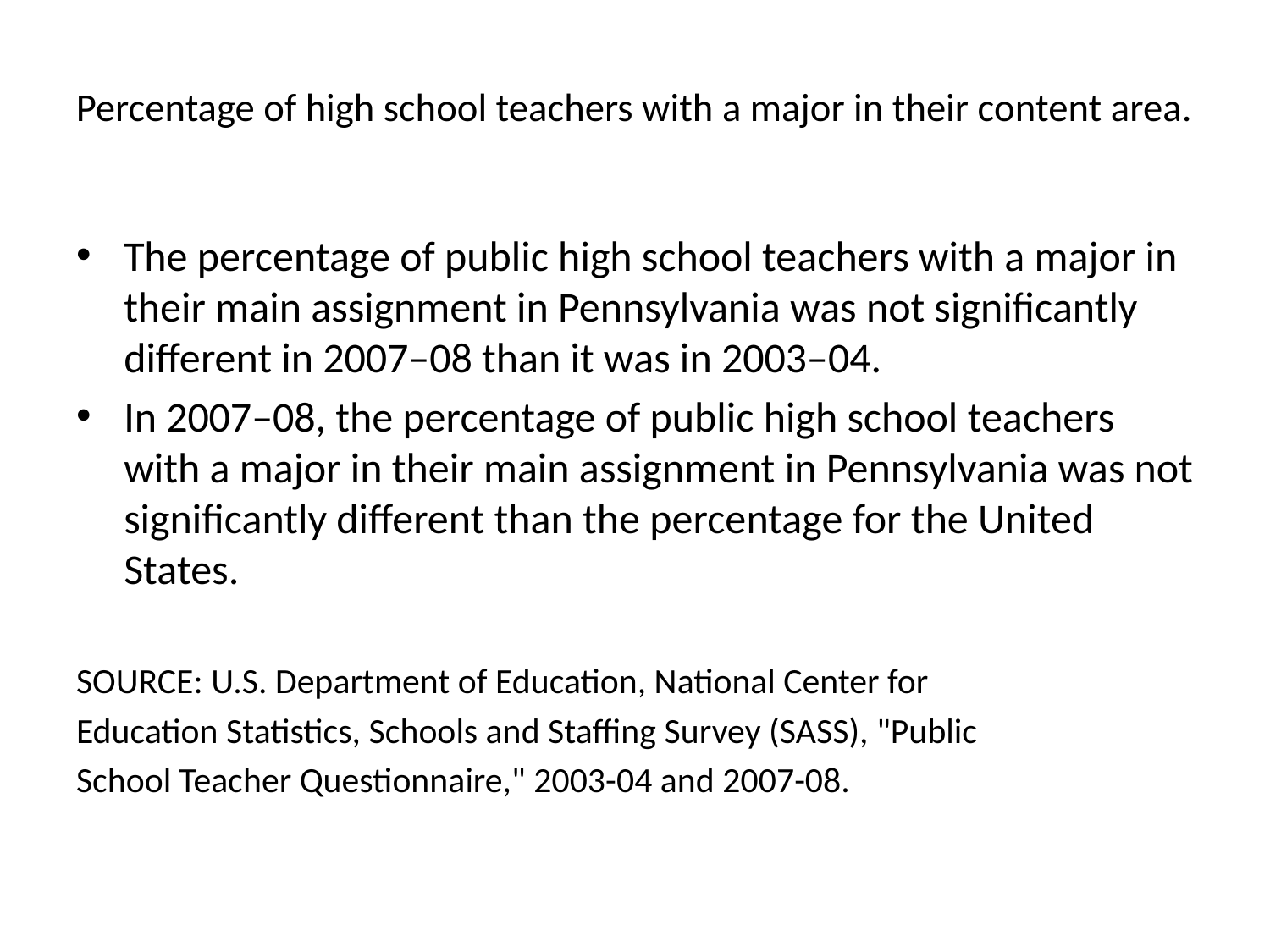

# Percentage of high school teachers with a major in their content area.
The percentage of public high school teachers with a major in their main assignment in Pennsylvania was not significantly different in 2007–08 than it was in 2003–04.
In 2007–08, the percentage of public high school teachers with a major in their main assignment in Pennsylvania was not significantly different than the percentage for the United States.

SOURCE: U.S. Department of Education, National Center for
Education Statistics, Schools and Staffing Survey (SASS), "Public
School Teacher Questionnaire," 2003-04 and 2007-08.